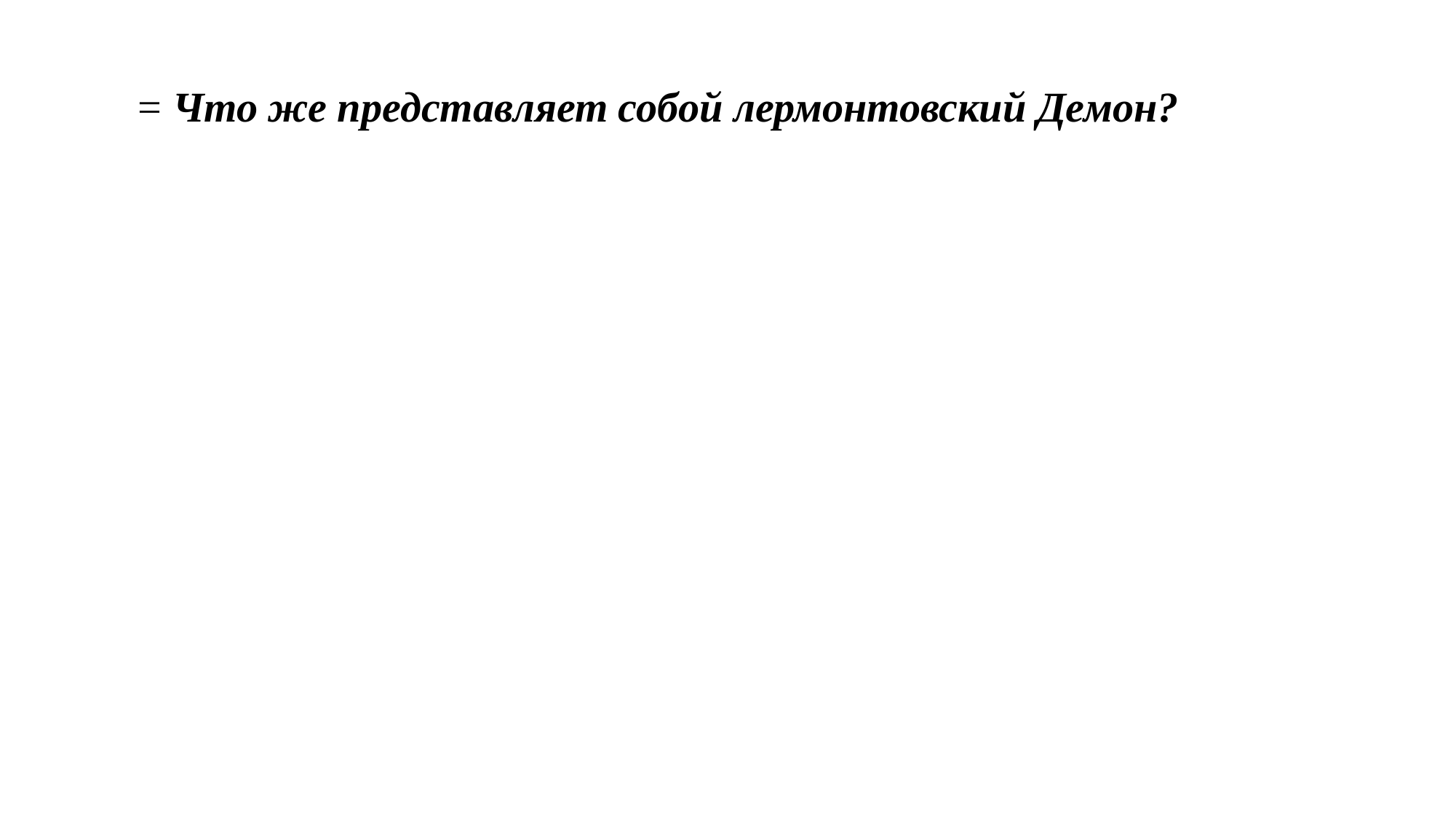

#
= Что же представляет собой лермонтовский Демон?